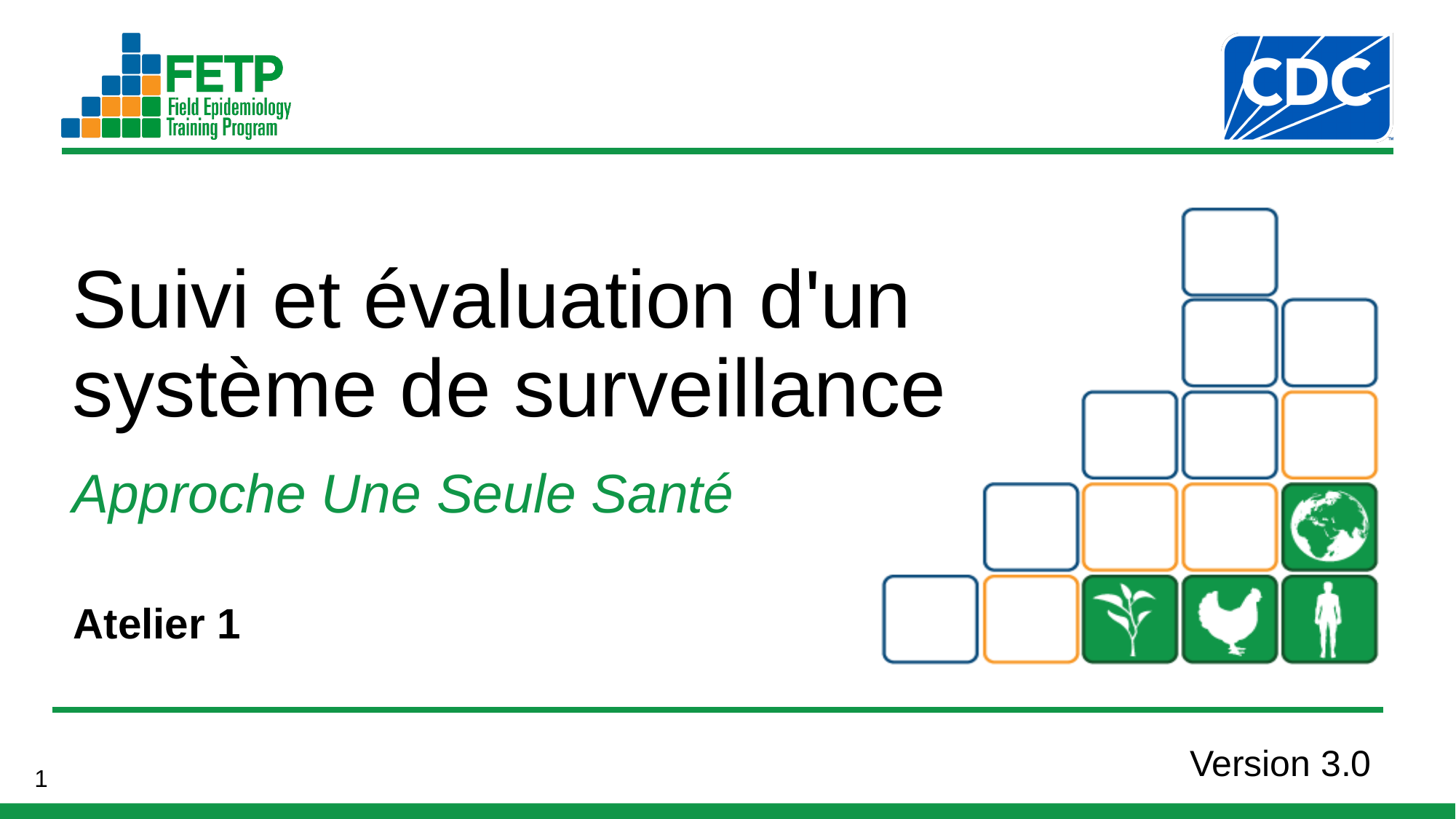

Suivi et évaluation d'un système de surveillance
Atelier 1